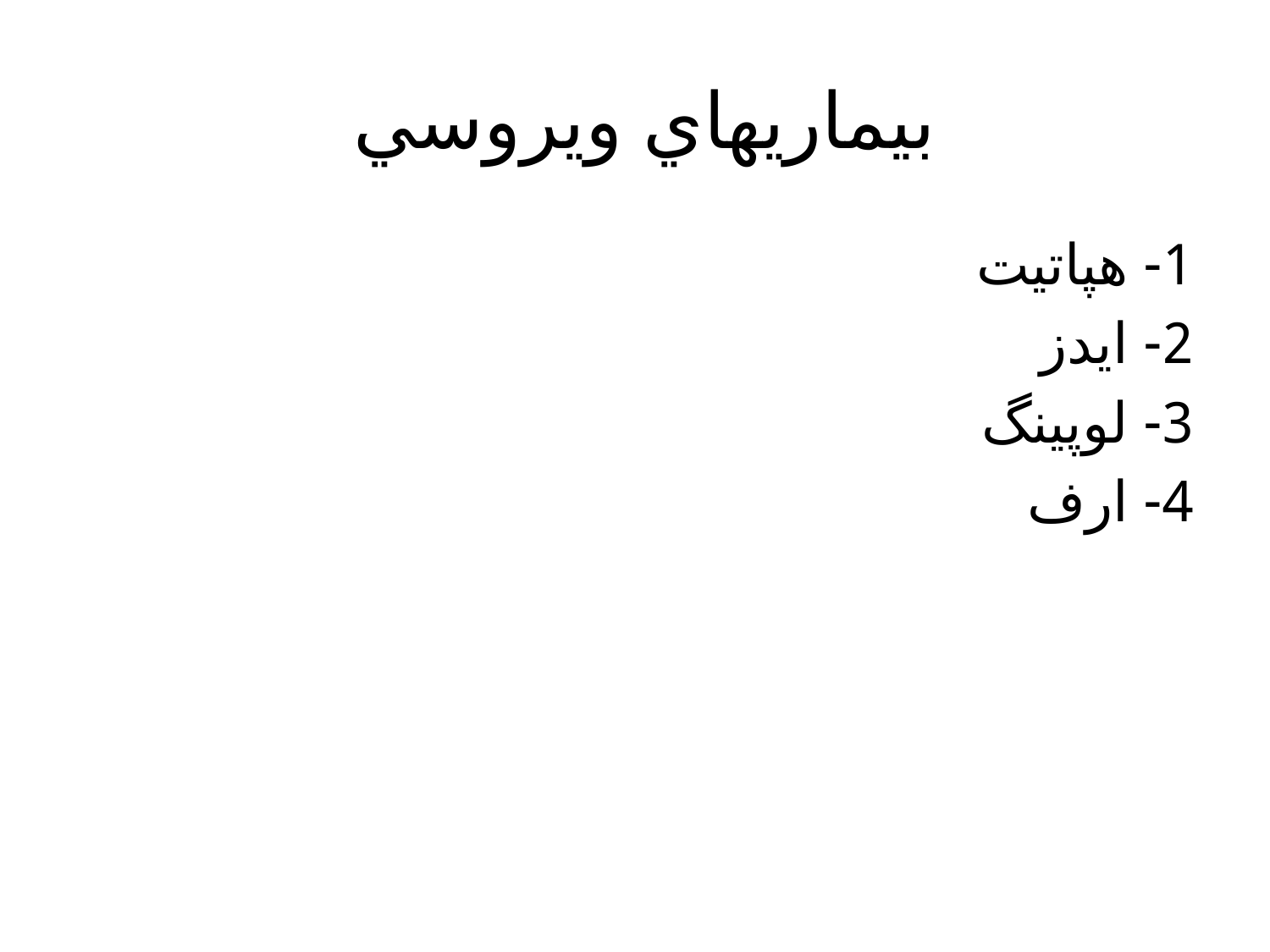

# بيماريهاي ويروسي
1- هپاتيت
2- ايدز
3- لوپينگ
4- ارف